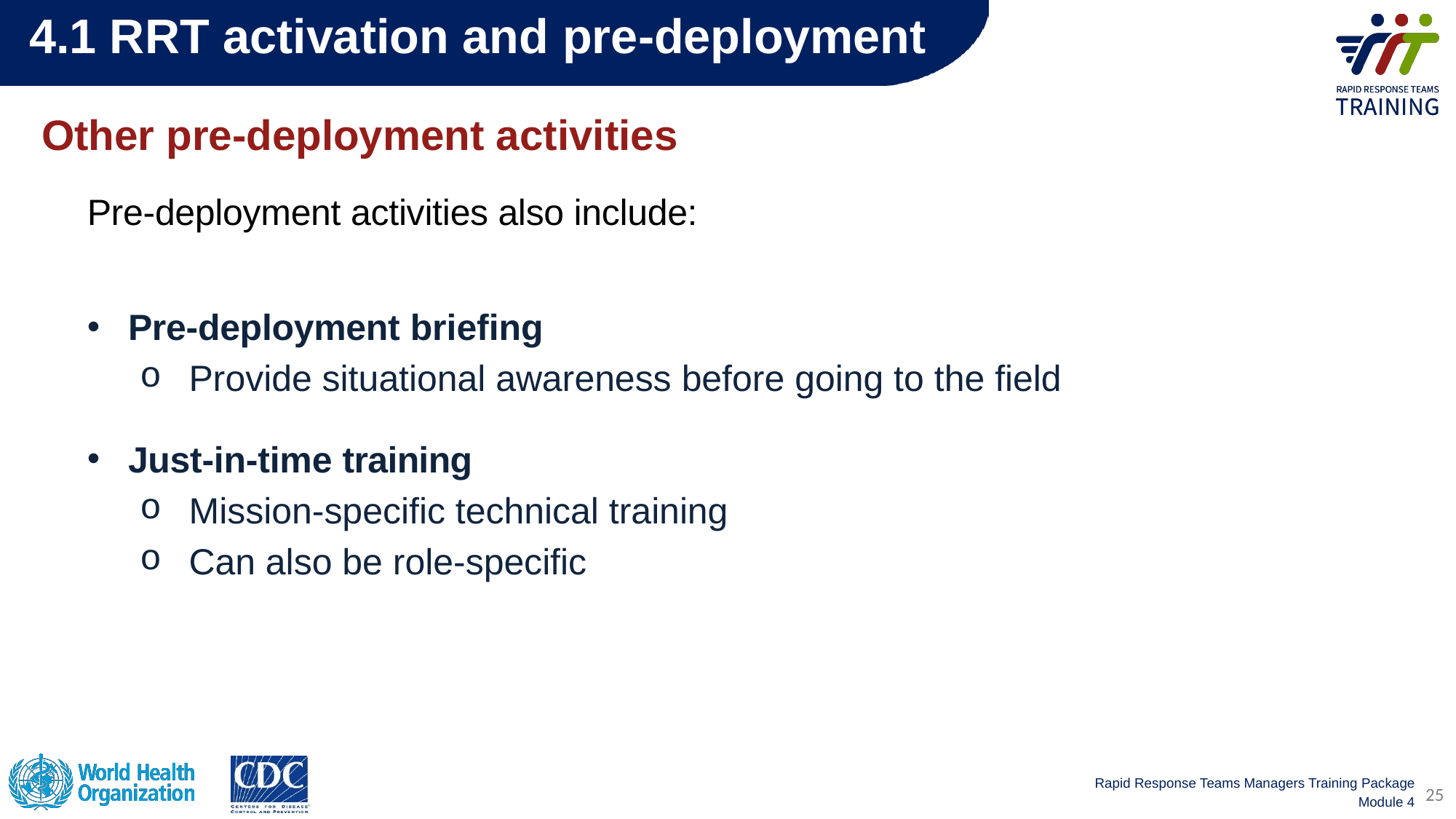

4.1 RRT activation and pre-deployment
# Other pre-deployment activities
Pre-deployment activities also include:

Pre-deployment briefing
Provide situational awareness before going to the field
Just-in-time training
Mission-specific technical training
Can also be role-specific
25